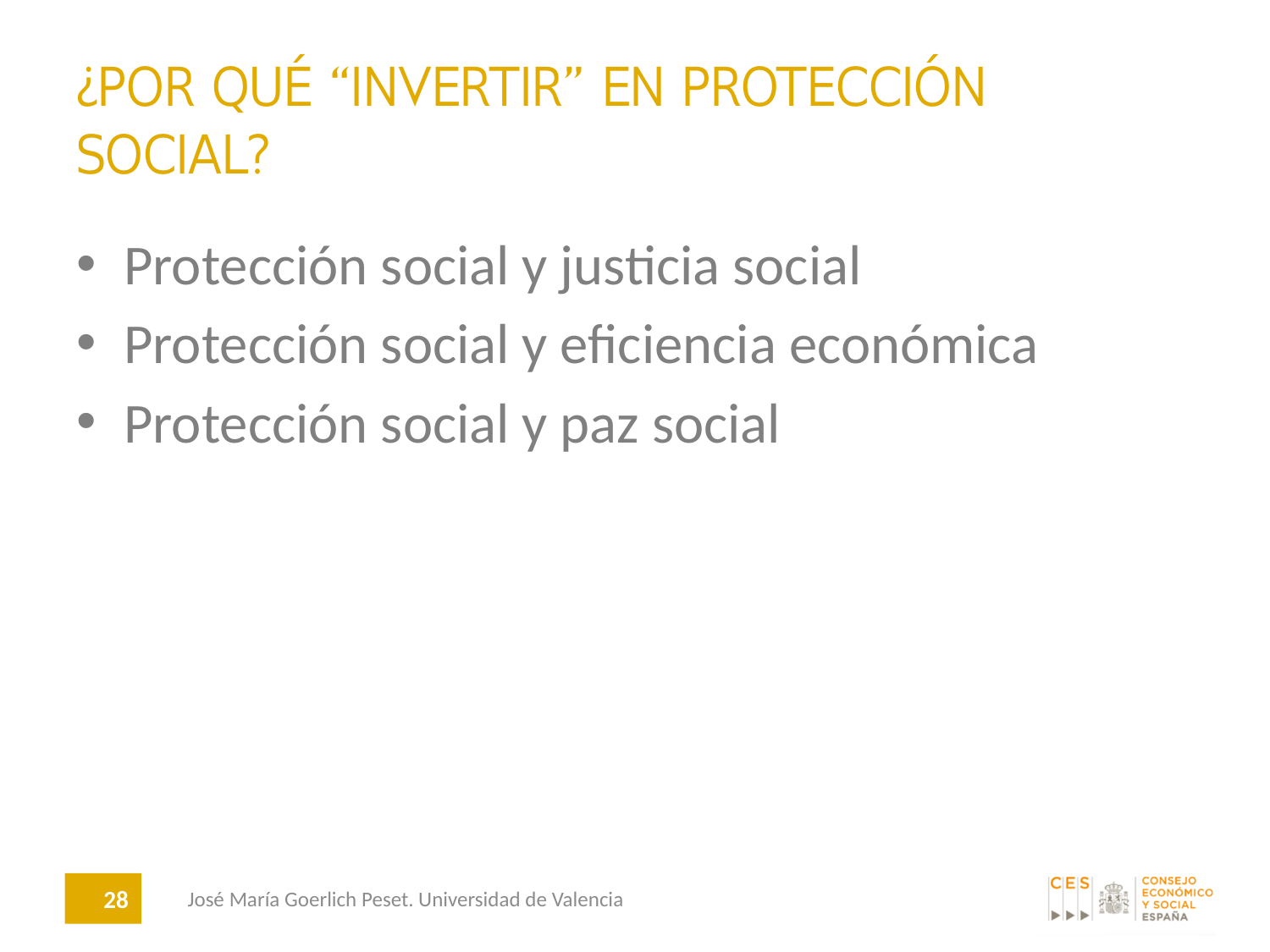

# ¿Por qué “invertir” en protección social?
Protección social y justicia social
Protección social y eficiencia económica
Protección social y paz social
28
José María Goerlich Peset. Universidad de Valencia